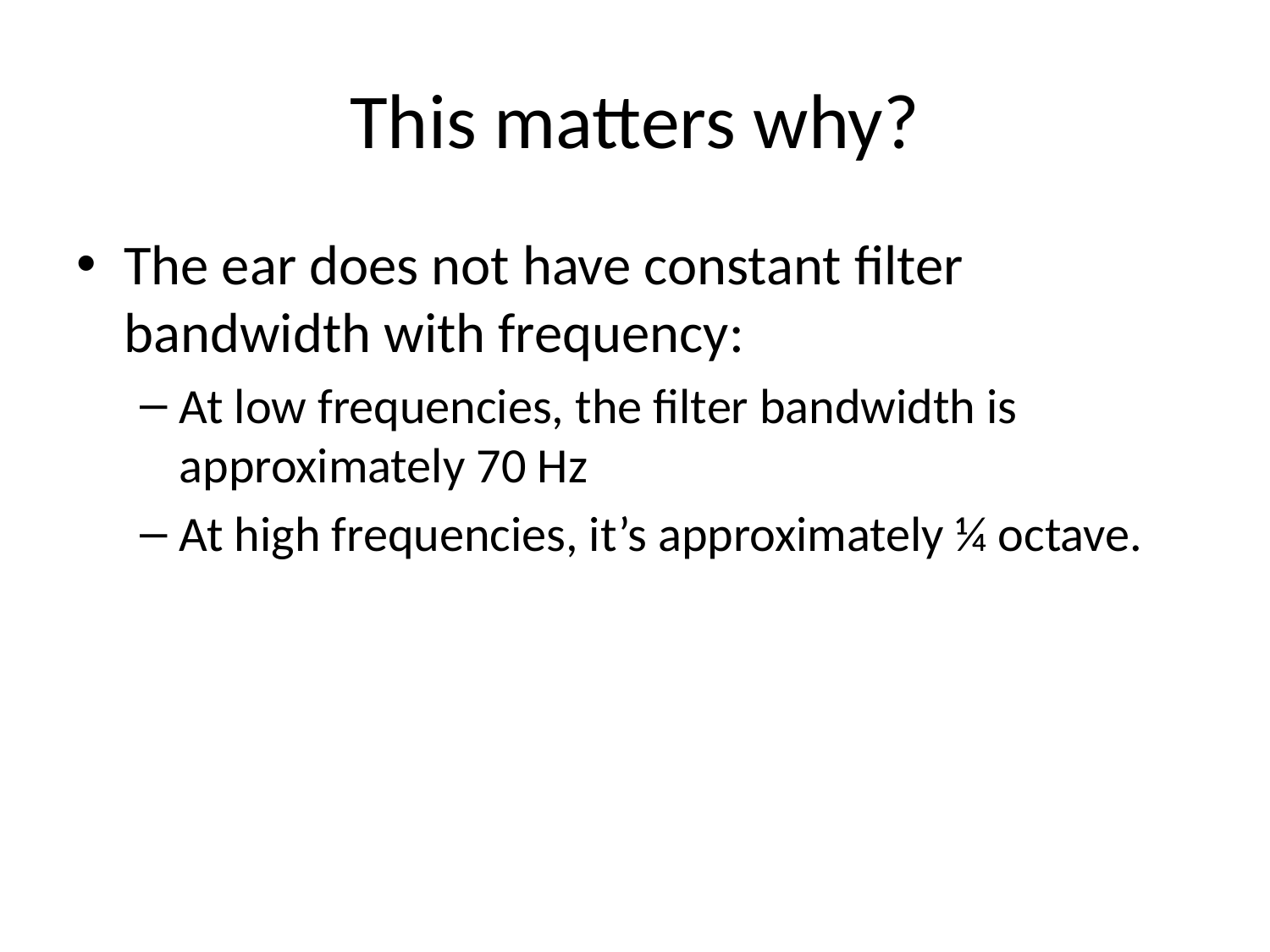

# This matters why?
The ear does not have constant filter bandwidth with frequency:
At low frequencies, the filter bandwidth is approximately 70 Hz
At high frequencies, it’s approximately ¼ octave.